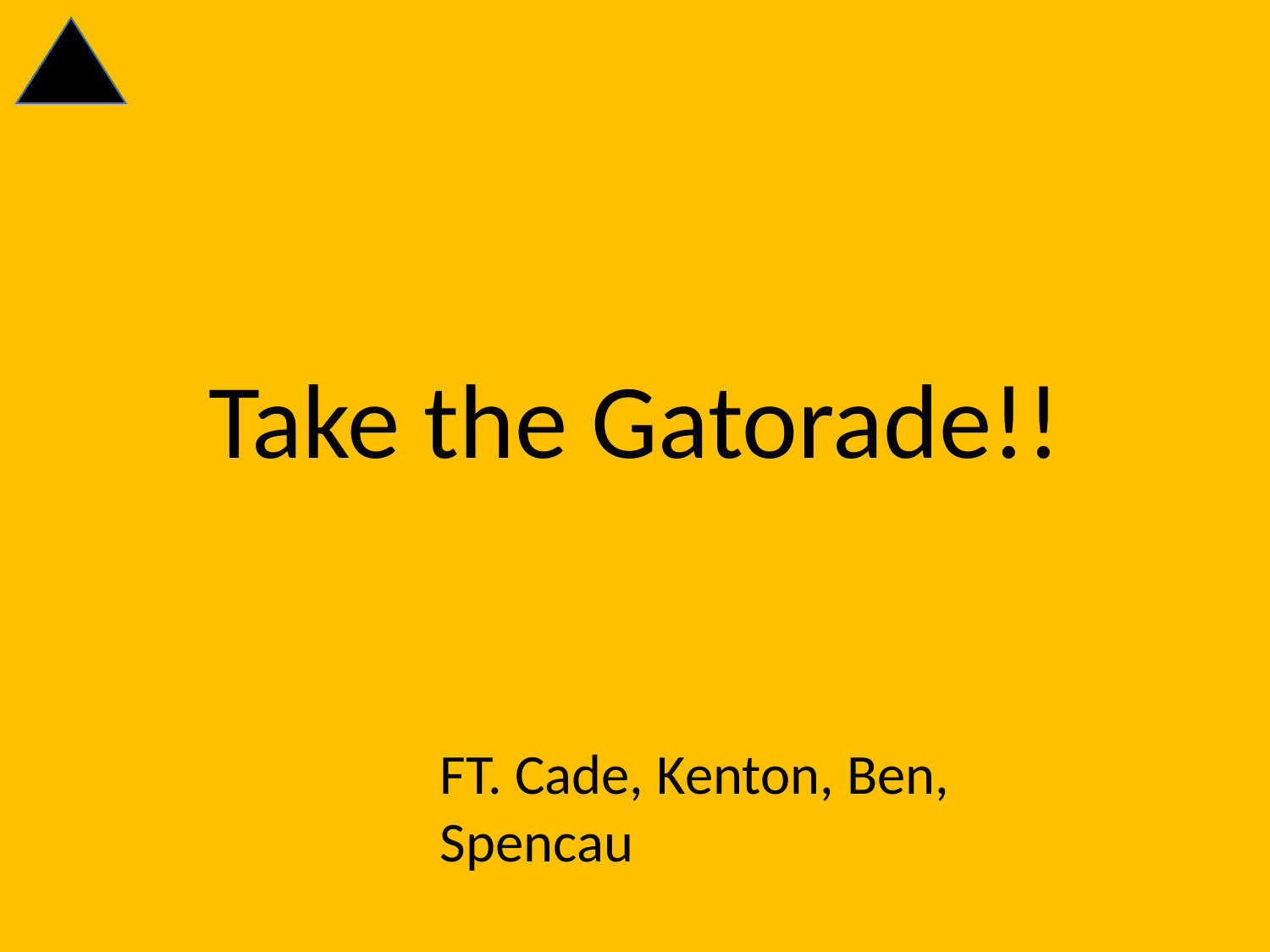

# Take the Gatorade!!
FT. Cade, Kenton, Ben, Spencau